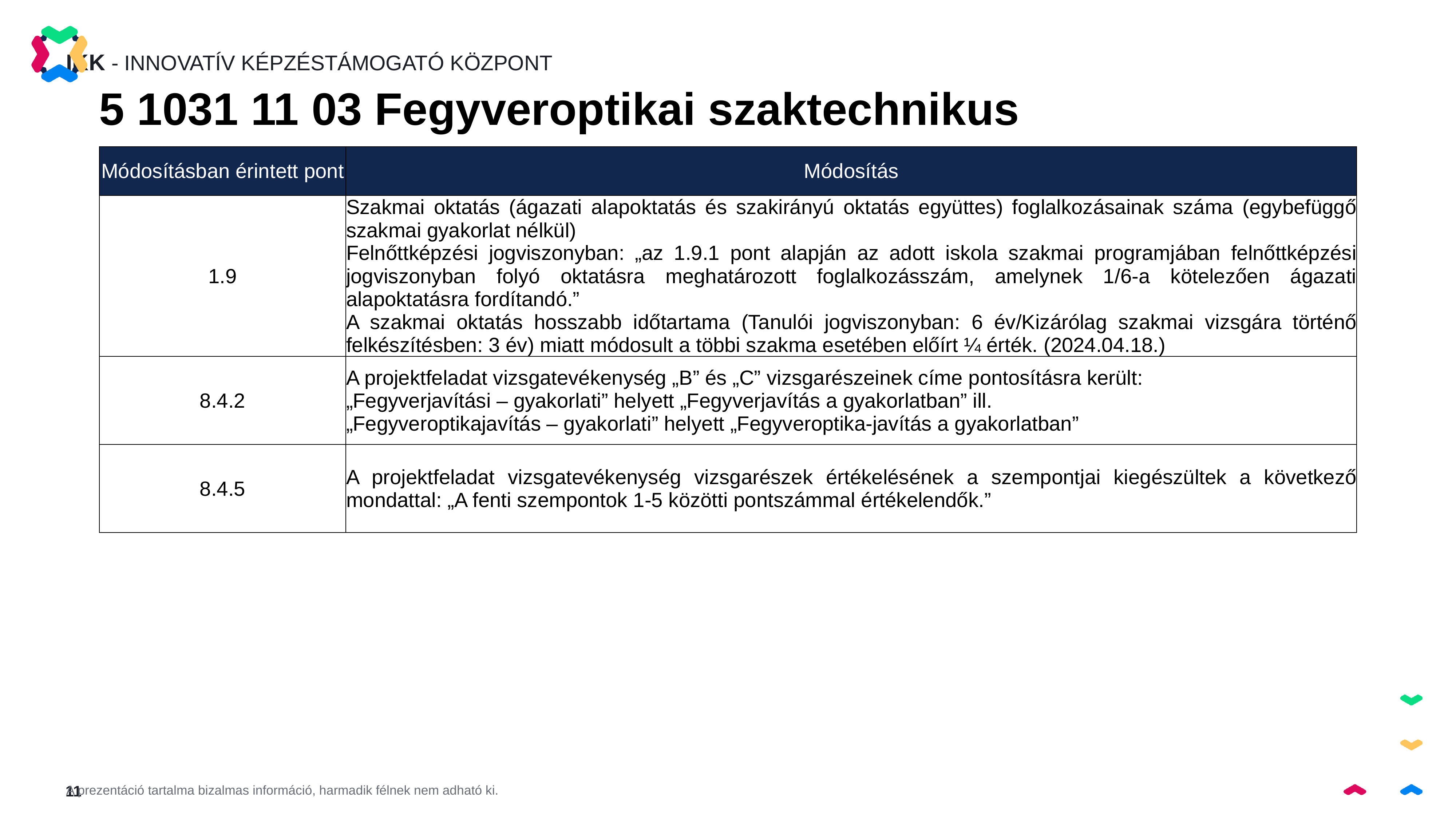

5 1031 11 03 Fegyveroptikai szaktechnikus
| Módosításban érintett pont | Módosítás |
| --- | --- |
| 1.9 | Szakmai oktatás (ágazati alapoktatás és szakirányú oktatás együttes) foglalkozásainak száma (egybefüggő szakmai gyakorlat nélkül) Felnőttképzési jogviszonyban: „az 1.9.1 pont alapján az adott iskola szakmai programjában felnőttképzési jogviszonyban folyó oktatásra meghatározott foglalkozásszám, amelynek 1/6-a kötelezően ágazati alapoktatásra fordítandó.” A szakmai oktatás hosszabb időtartama (Tanulói jogviszonyban: 6 év/Kizárólag szakmai vizsgára történő felkészítésben: 3 év) miatt módosult a többi szakma esetében előírt ¼ érték. (2024.04.18.) |
| 8.4.2 | A projektfeladat vizsgatevékenység „B” és „C” vizsgarészeinek címe pontosításra került: „Fegyverjavítási – gyakorlati” helyett „Fegyverjavítás a gyakorlatban” ill. „Fegyveroptikajavítás – gyakorlati” helyett „Fegyveroptika-javítás a gyakorlatban” |
| 8.4.5 | A projektfeladat vizsgatevékenység vizsgarészek értékelésének a szempontjai kiegészültek a következő mondattal: „A fenti szempontok 1-5 közötti pontszámmal értékelendők.” |